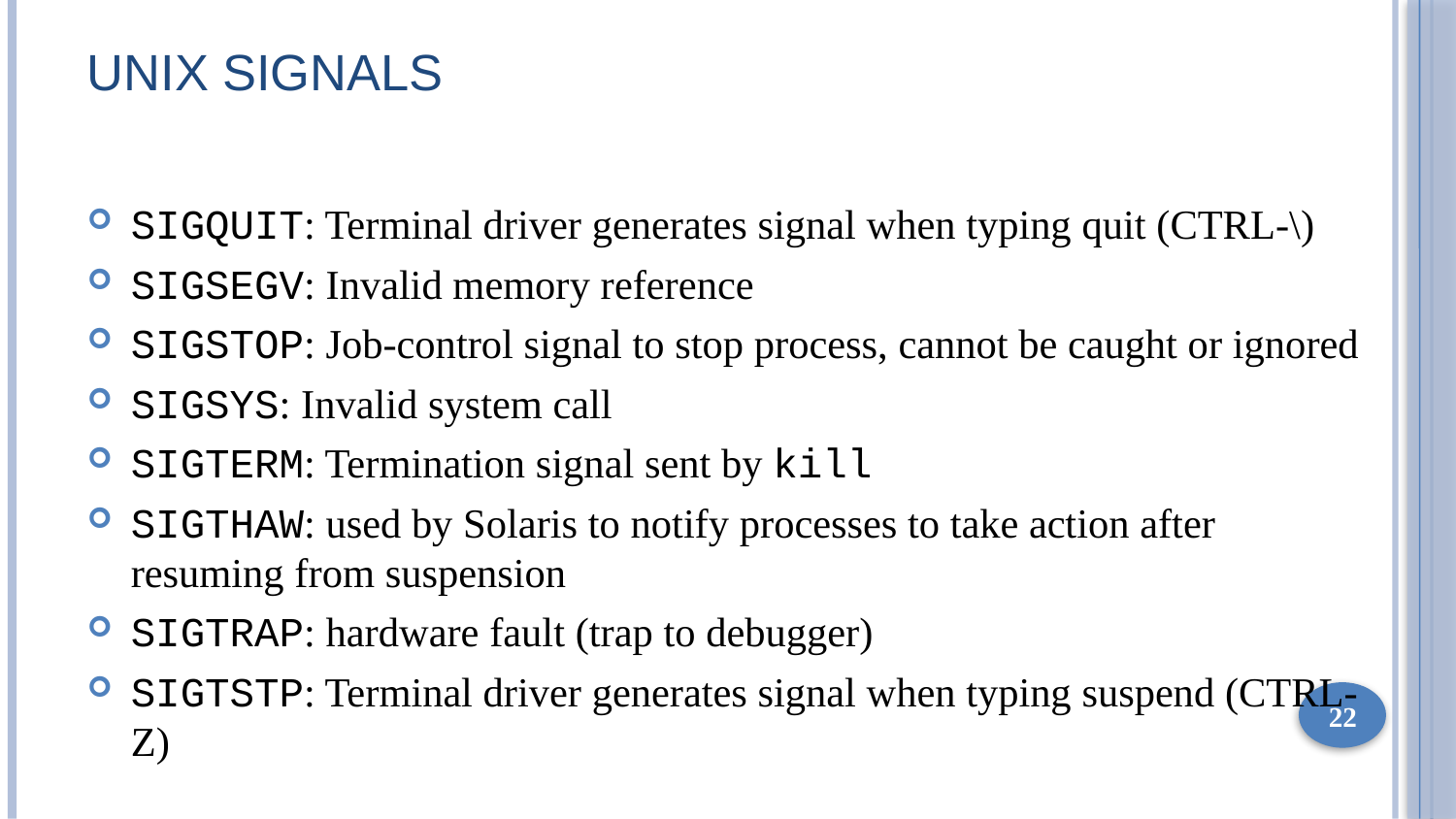

# UNIX SIGNALS
SIGQUIT: Terminal driver generates signal when typing quit (CTRL-\)
SIGSEGV: Invalid memory reference
SIGSTOP: Job-control signal to stop process, cannot be caught or ignored
SIGSYS: Invalid system call
SIGTERM: Termination signal sent by kill
SIGTHAW: used by Solaris to notify processes to take action after resuming from suspension
SIGTRAP: hardware fault (trap to debugger)
SIGTSTP: Terminal driver generates signal when typing suspend (CTRL-Z)
22